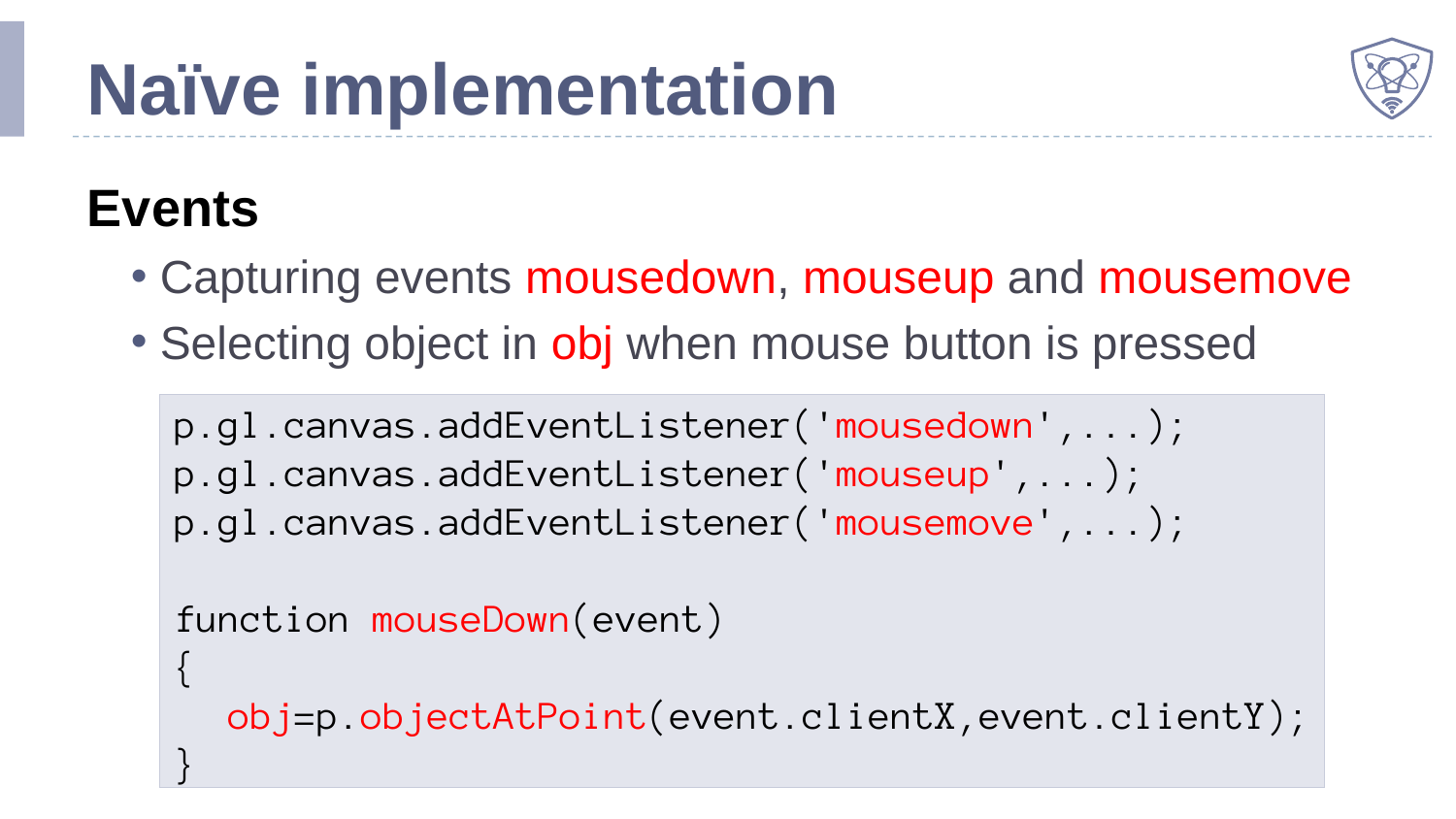

# Naïve implementation
Events
Capturing events mousedown, mouseup and mousemove
Selecting object in obj when mouse button is pressed
p.gl.canvas.addEventListener('mousedown',...);
p.gl.canvas.addEventListener('mouseup',...);
p.gl.canvas.addEventListener('mousemove',...);

function mouseDown(event)
{
	obj=p.objectAtPoint(event.clientX,event.clientY);
}